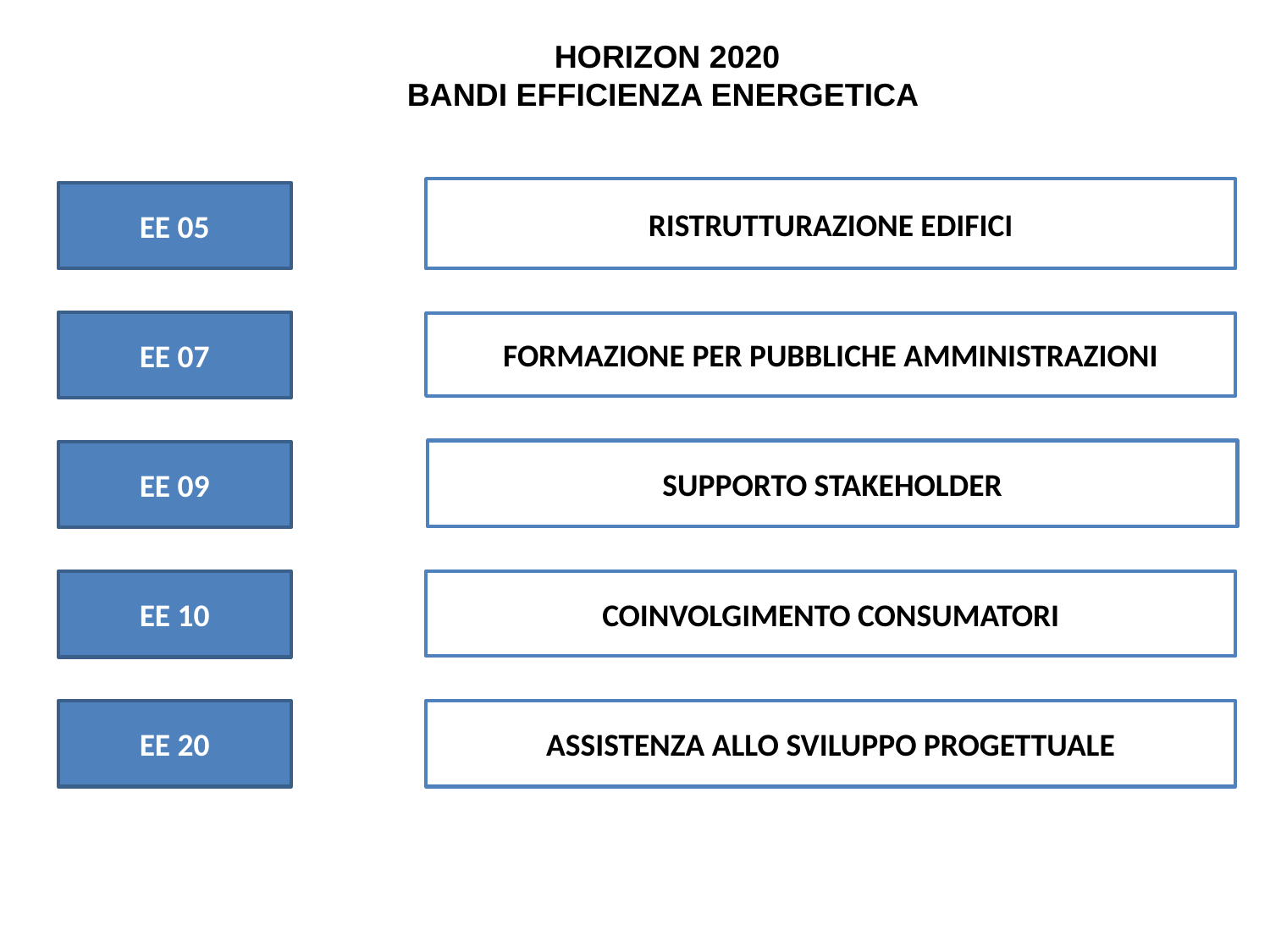

HORIZON 2020
BANDI EFFICIENZA ENERGETICA
RISTRUTTURAZIONE EDIFICI
EE 05
EE 07
FORMAZIONE PER PUBBLICHE AMMINISTRAZIONI
SUPPORTO STAKEHOLDER
EE 09
EE 10
COINVOLGIMENTO CONSUMATORI
EE 20
ASSISTENZA ALLO SVILUPPO PROGETTUALE